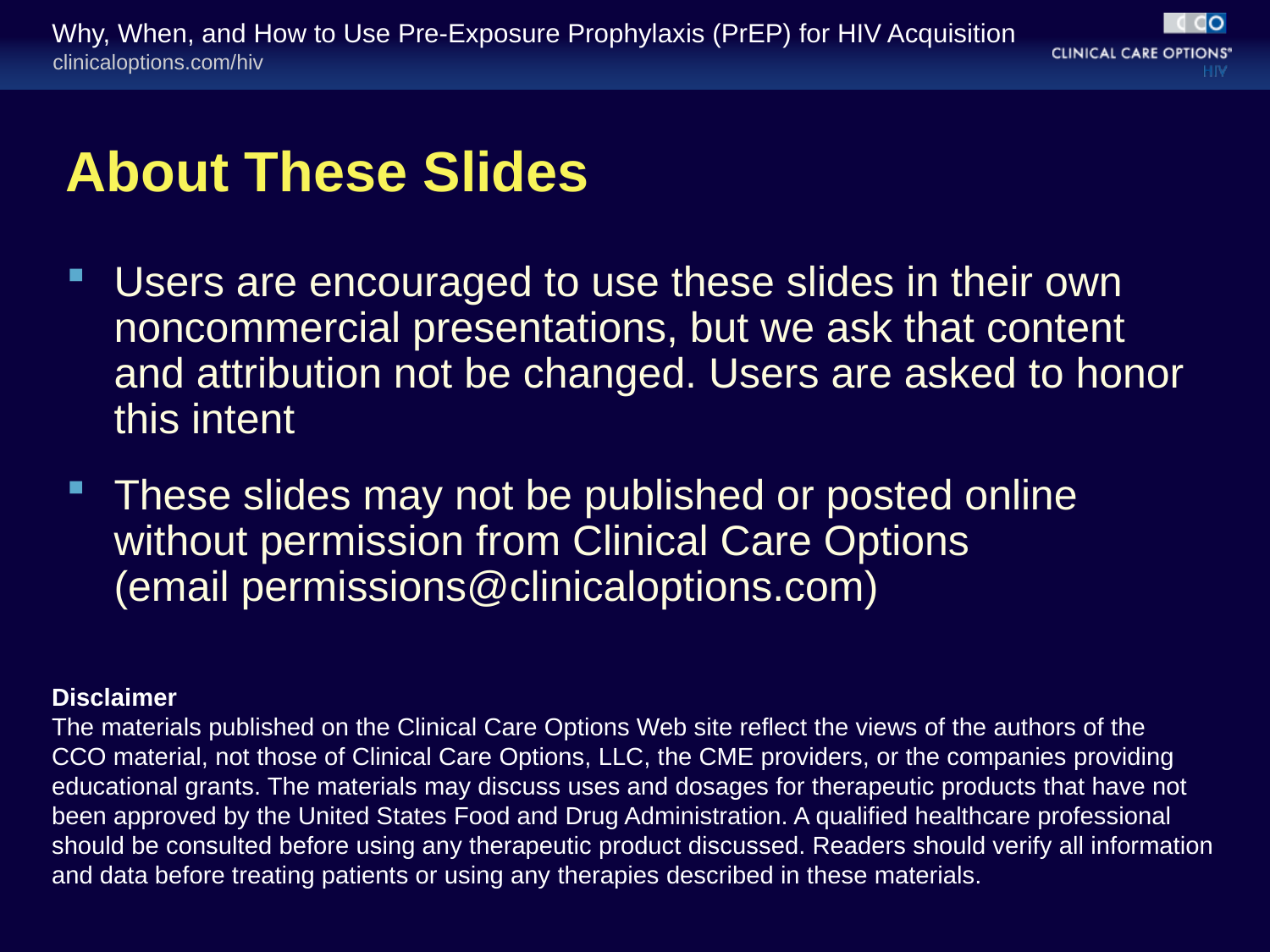

# About These Slides
Users are encouraged to use these slides in their own noncommercial presentations, but we ask that content
and attribution not be changed. Users are asked to honor this intent
These slides may not be published or posted online
without permission from Clinical Care Options
(email permissions@clinicaloptions.com)
Disclaimer
The materials published on the Clinical Care Options Web site reflect the views of the authors of the
CCO material, not those of Clinical Care Options, LLC, the CME providers, or the companies providing educational grants. The materials may discuss uses and dosages for therapeutic products that have not been approved by the United States Food and Drug Administration. A qualified healthcare professional should be consulted before using any therapeutic product discussed. Readers should verify all information and data before treating patients or using any therapies described in these materials.